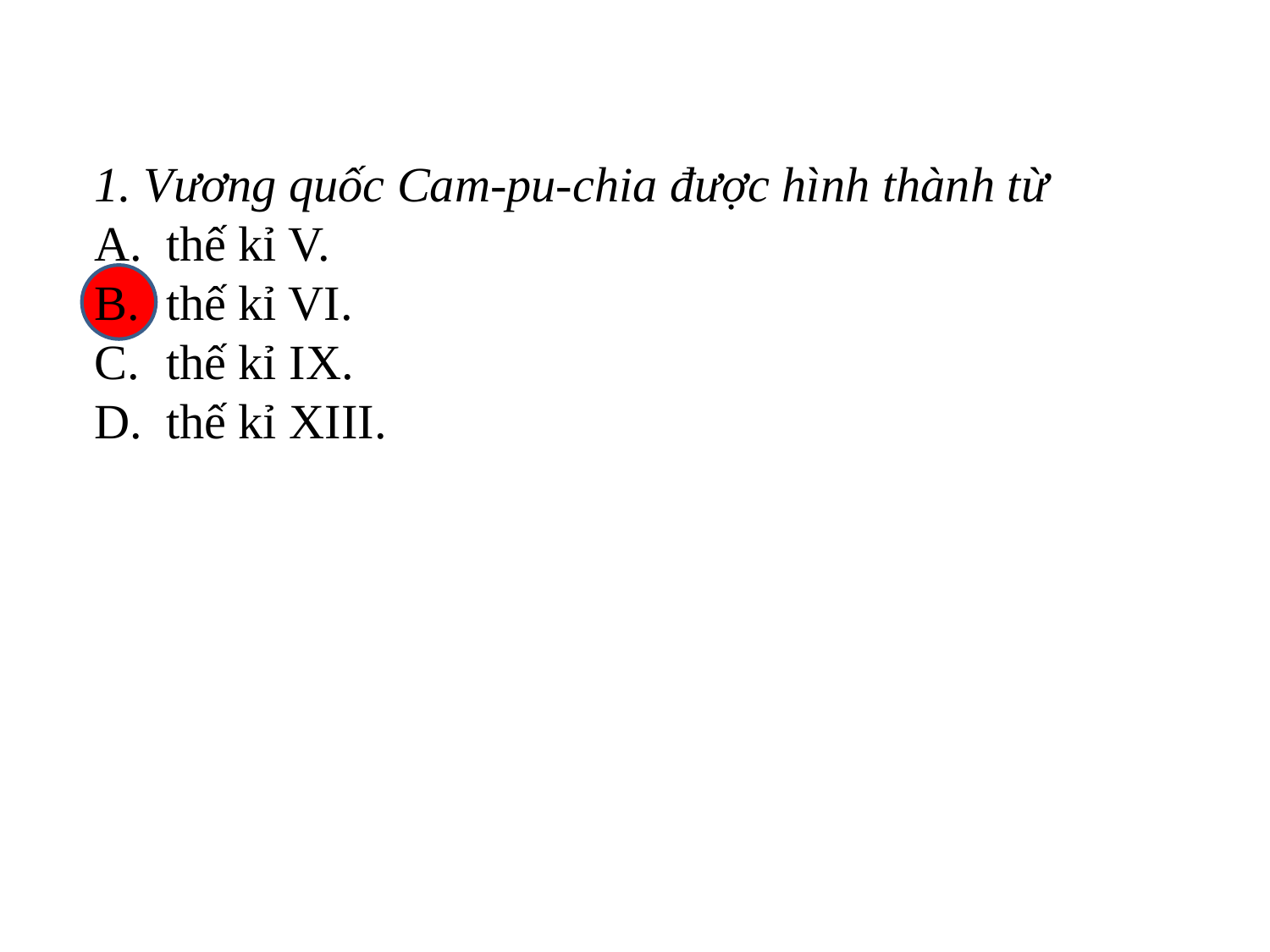

1. Vương quốc Cam-pu-chia được hình thành từ
thế kỉ V.
thế kỉ VI.
thế kỉ IX.
thế kỉ XIII.